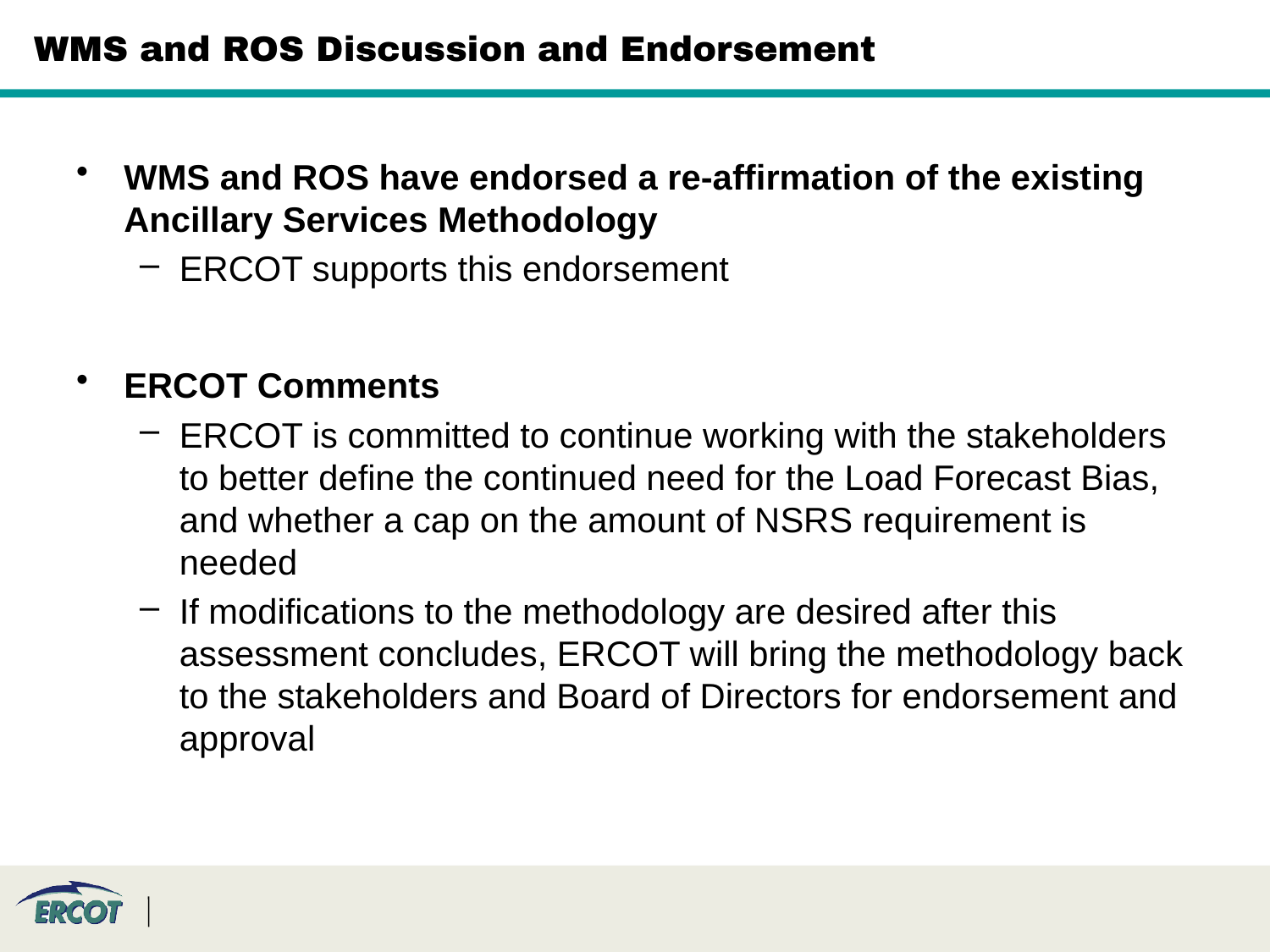

# WMS and ROS Discussion and Endorsement
WMS and ROS have endorsed a re-affirmation of the existing Ancillary Services Methodology
ERCOT supports this endorsement

ERCOT Comments
ERCOT is committed to continue working with the stakeholders to better define the continued need for the Load Forecast Bias, and whether a cap on the amount of NSRS requirement is needed
If modifications to the methodology are desired after this assessment concludes, ERCOT will bring the methodology back to the stakeholders and Board of Directors for endorsement and approval